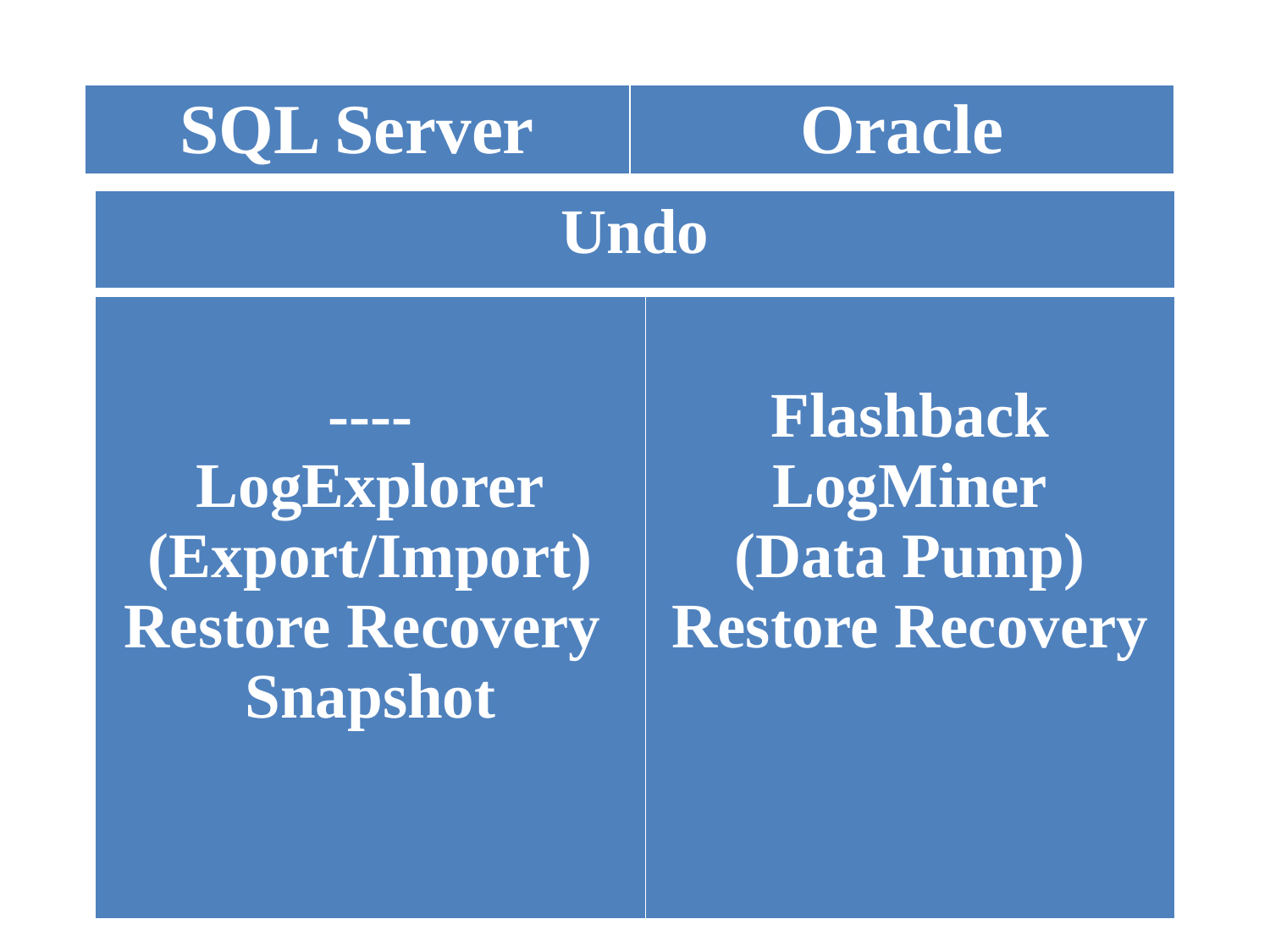

| SQL Server | Oracle |
| --- | --- |
| Undo |
| --- |
| ---- LogExplorer (Export/Import) Restore Recovery Snapshot | Flashback LogMiner (Data Pump) Restore Recovery |
| --- | --- |